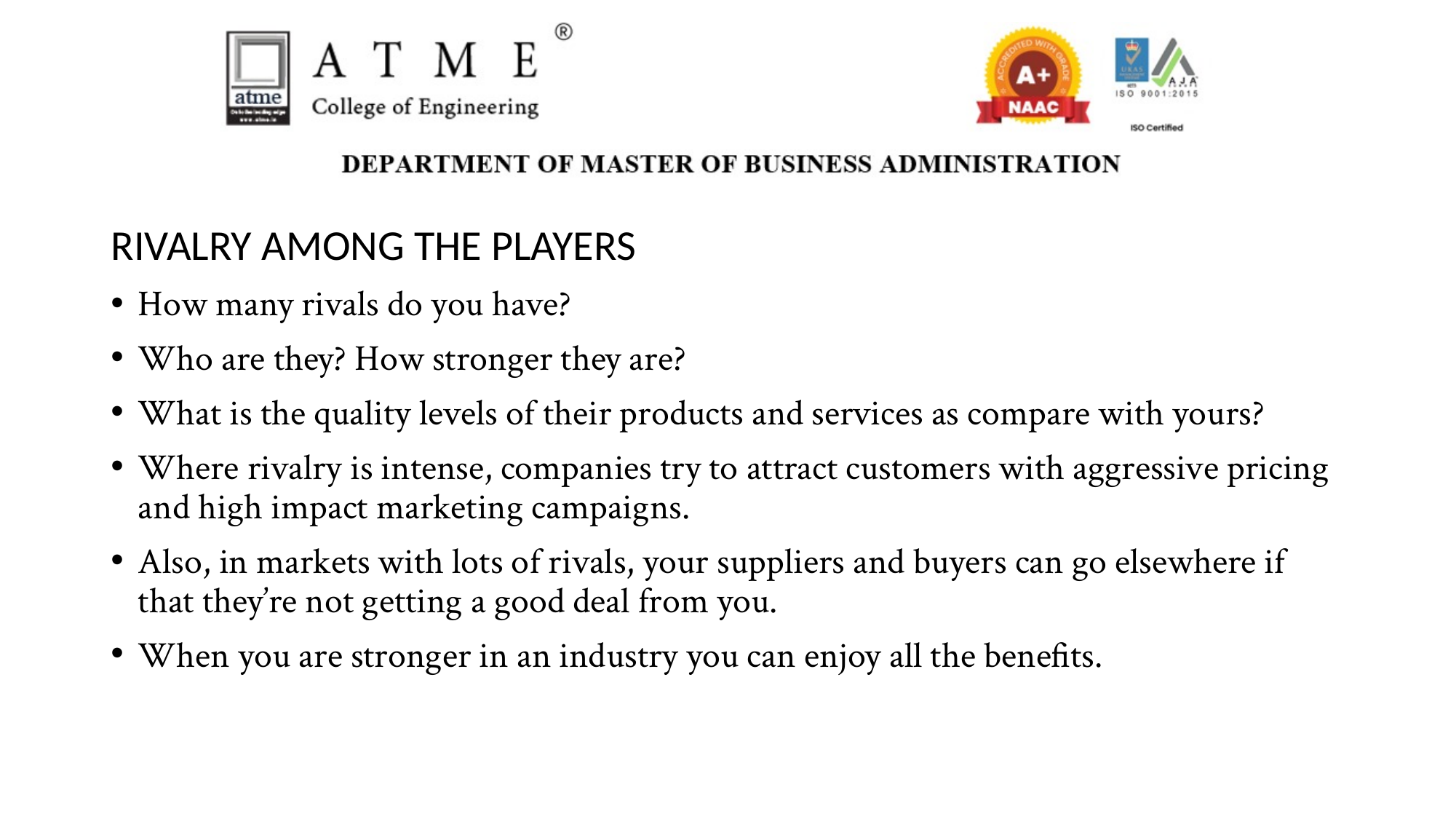

RIVALRY AMONG THE PLAYERS
How many rivals do you have?
Who are they? How stronger they are?
What is the quality levels of their products and services as compare with yours?
Where rivalry is intense, companies try to attract customers with aggressive pricing and high impact marketing campaigns.
Also, in markets with lots of rivals, your suppliers and buyers can go elsewhere if that they’re not getting a good deal from you.
When you are stronger in an industry you can enjoy all the benefits.